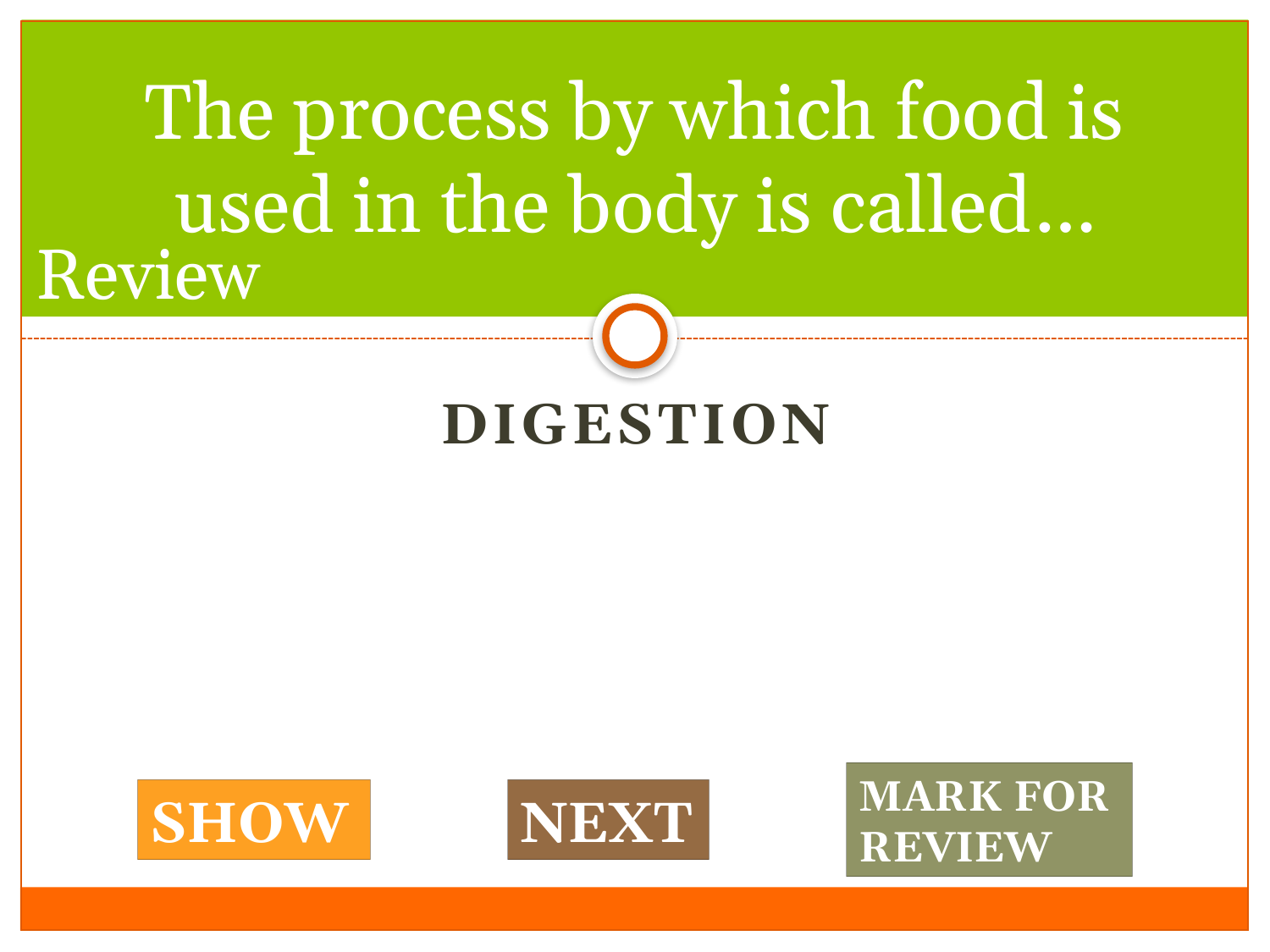

#5
# The process by which food is used in the body is called…
Review
Digestion
MARK FOR REVIEW
SHOW
NEXT